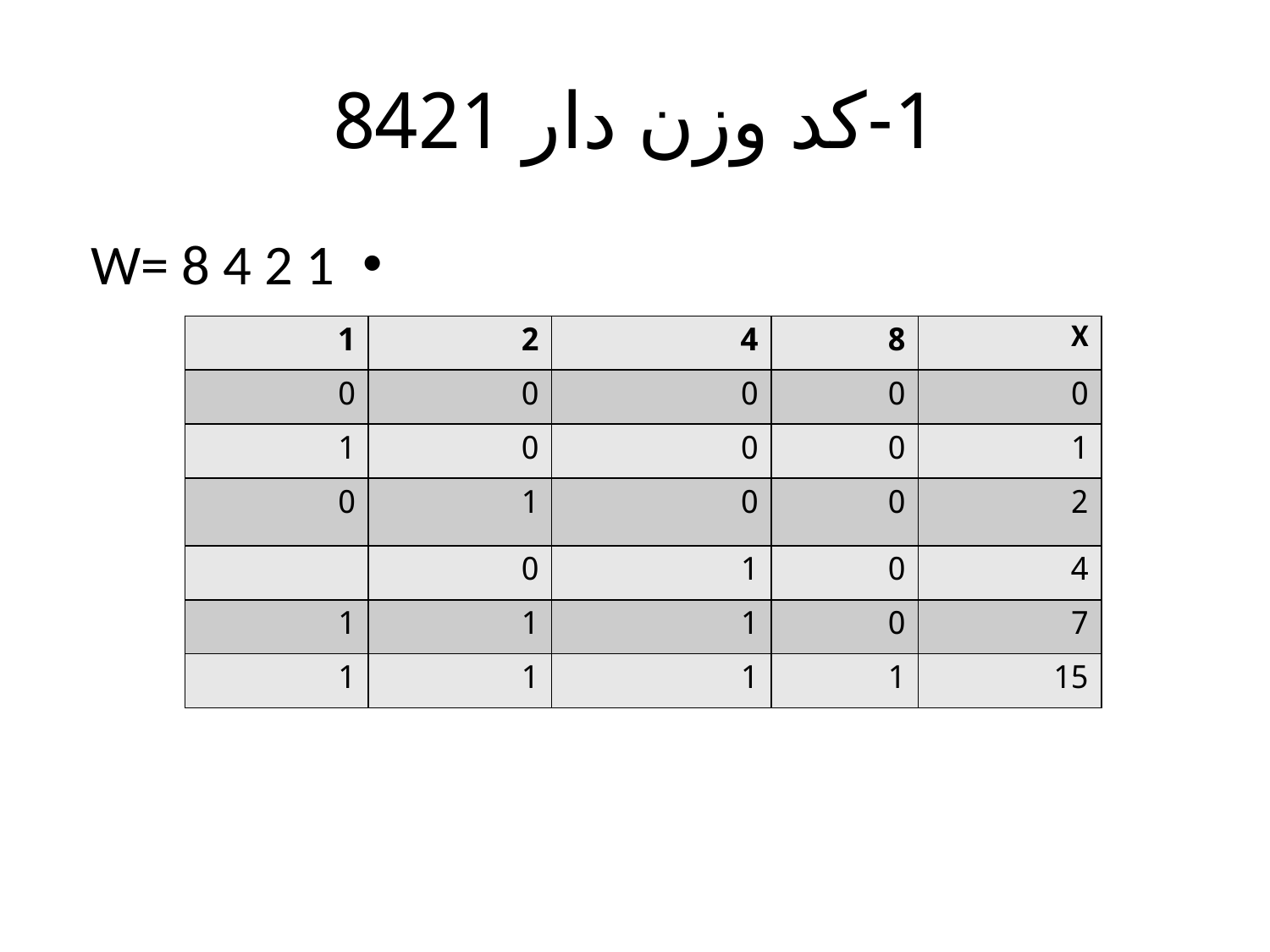

# 1-کد وزن دار 8421
W= 8 4 2 1

| 1 | 2 | 4 | 8 | X |
| --- | --- | --- | --- | --- |
| 0 | 0 | 0 | 0 | 0 |
| 1 | 0 | 0 | 0 | 1 |
| 0 | 1 | 0 | 0 | 2 |
|  | 0 | 1 | 0 | 4 |
| 1 | 1 | 1 | 0 | 7 |
| 1 | 1 | 1 | 1 | 15 |